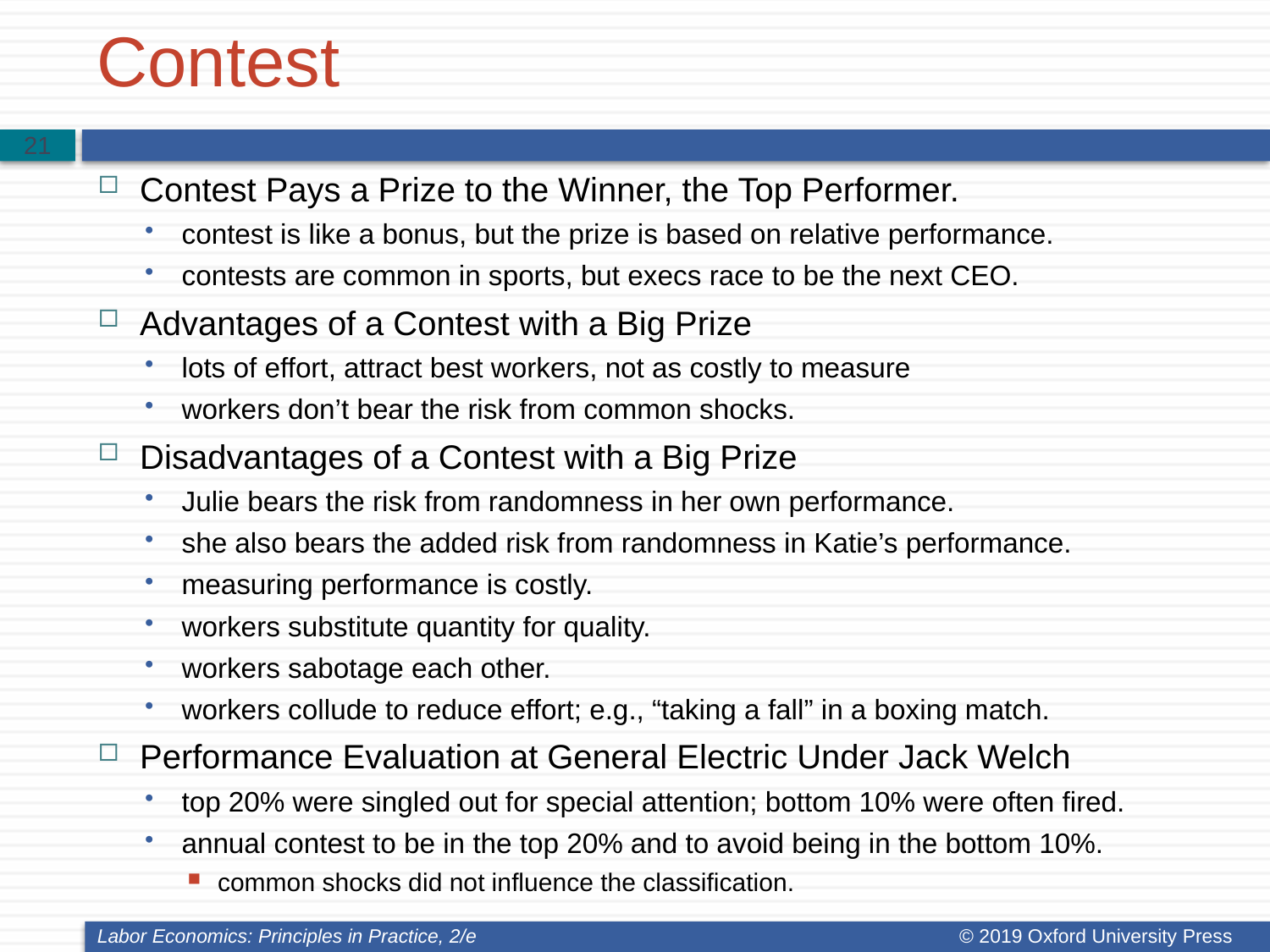

# Contest
21
Contest Pays a Prize to the Winner, the Top Performer.
contest is like a bonus, but the prize is based on relative performance.
contests are common in sports, but execs race to be the next CEO.
Advantages of a Contest with a Big Prize
lots of effort, attract best workers, not as costly to measure
workers don’t bear the risk from common shocks.
Disadvantages of a Contest with a Big Prize
Julie bears the risk from randomness in her own performance.
she also bears the added risk from randomness in Katie’s performance.
measuring performance is costly.
workers substitute quantity for quality.
workers sabotage each other.
workers collude to reduce effort; e.g., “taking a fall” in a boxing match.
Performance Evaluation at General Electric Under Jack Welch
top 20% were singled out for special attention; bottom 10% were often fired.
annual contest to be in the top 20% and to avoid being in the bottom 10%.
common shocks did not influence the classification.

Labor Economics: Principles in Practice, 2/e
© 2019 Oxford University Press